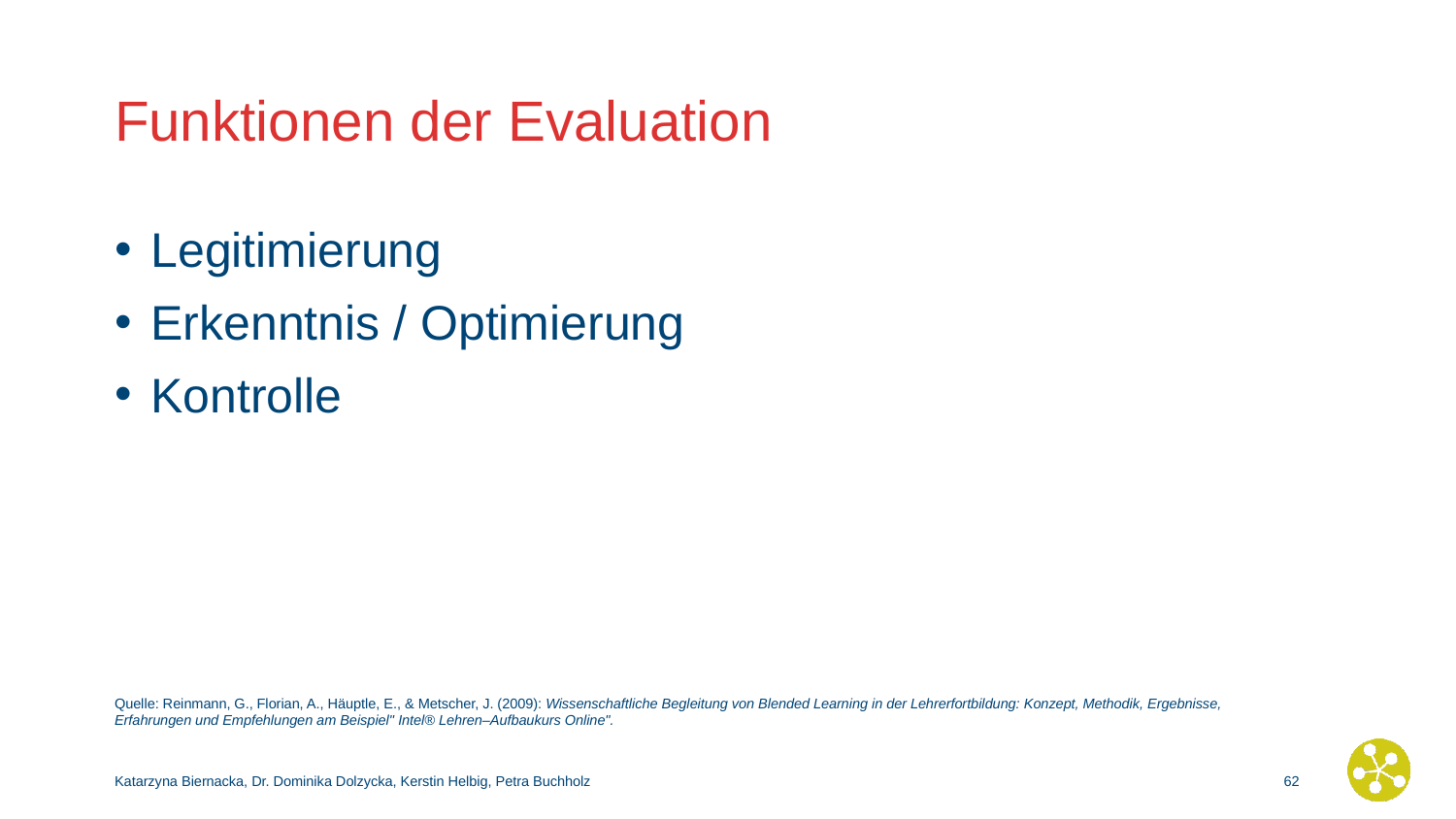

# Funktionen der Evaluation
Legitimierung
Erkenntnis / Optimierung
Kontrolle
Quelle: Reinmann, G., Florian, A., Häuptle, E., & Metscher, J. (2009): Wissenschaftliche Begleitung von Blended Learning in der Lehrerfortbildung: Konzept, Methodik, Ergebnisse, Erfahrungen und Empfehlungen am Beispiel" Intel® Lehren–Aufbaukurs Online".
Katarzyna Biernacka, Dr. Dominika Dolzycka, Kerstin Helbig, Petra Buchholz
62